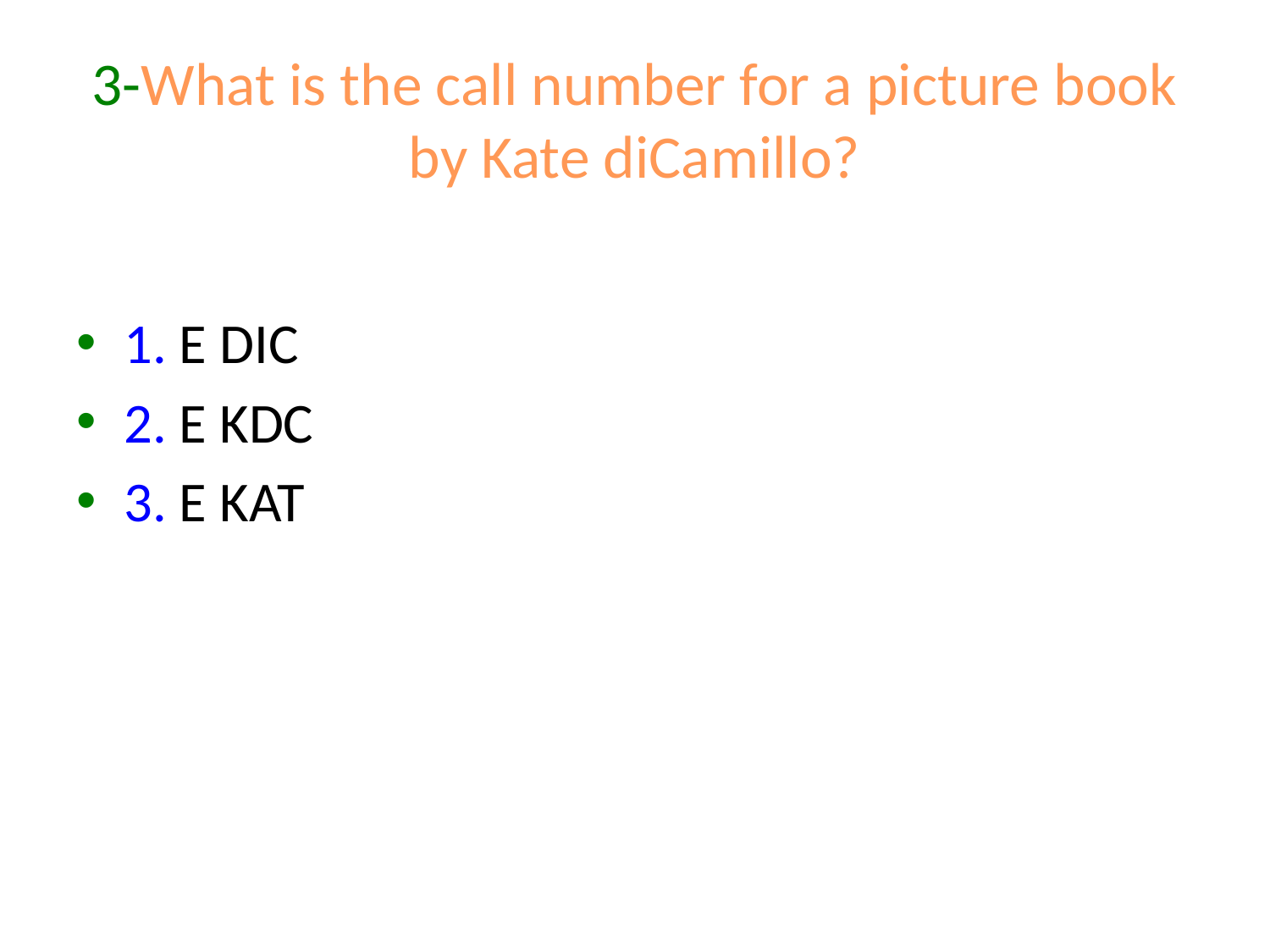

# 3-What is the call number for a picture book by Kate diCamillo?

1. E DIC
2. E KDC
3. E KAT